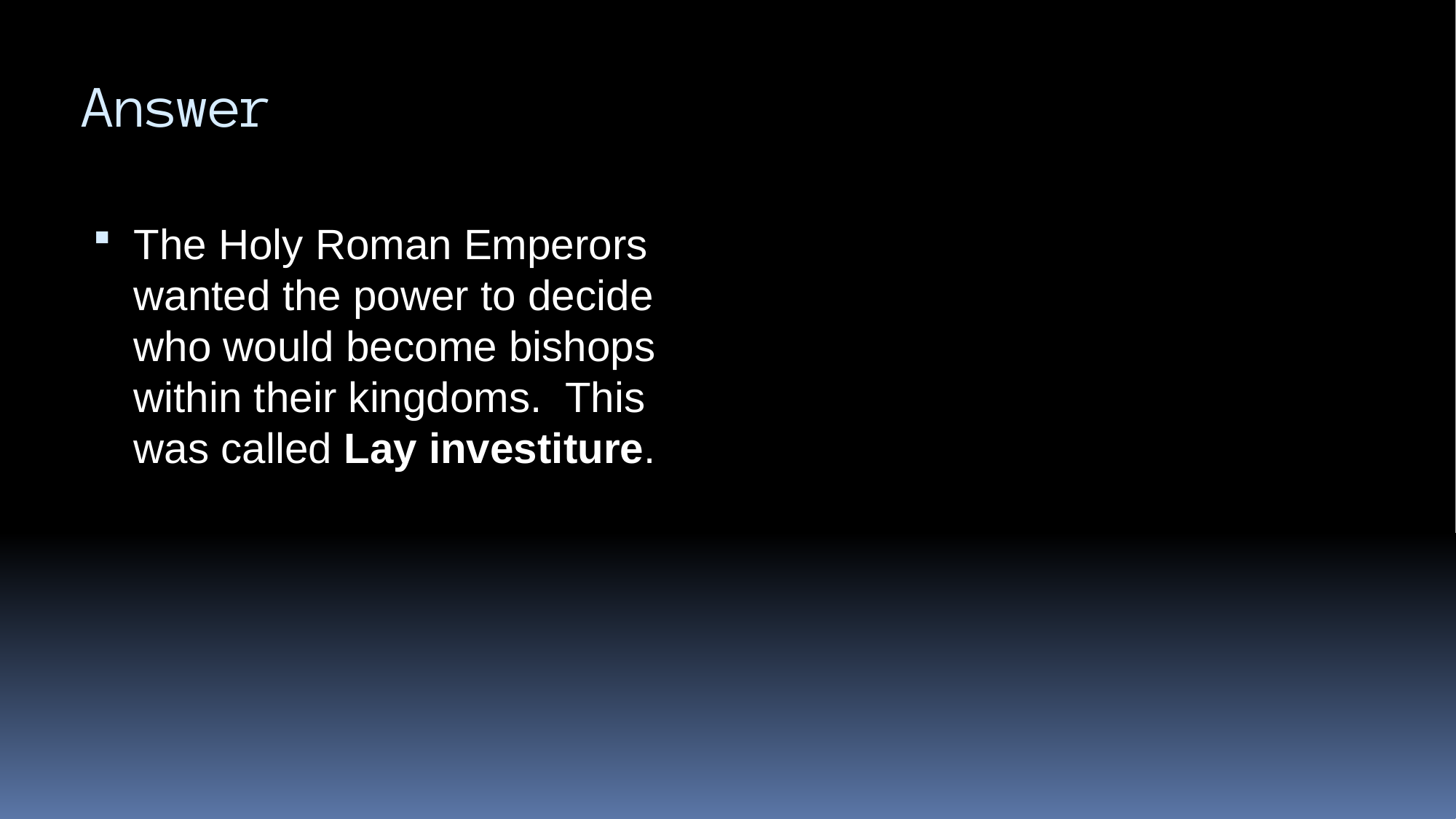

# Answer
The Holy Roman Emperors  wanted the power to decide who would become bishops within their kingdoms.  This was called Lay investiture.